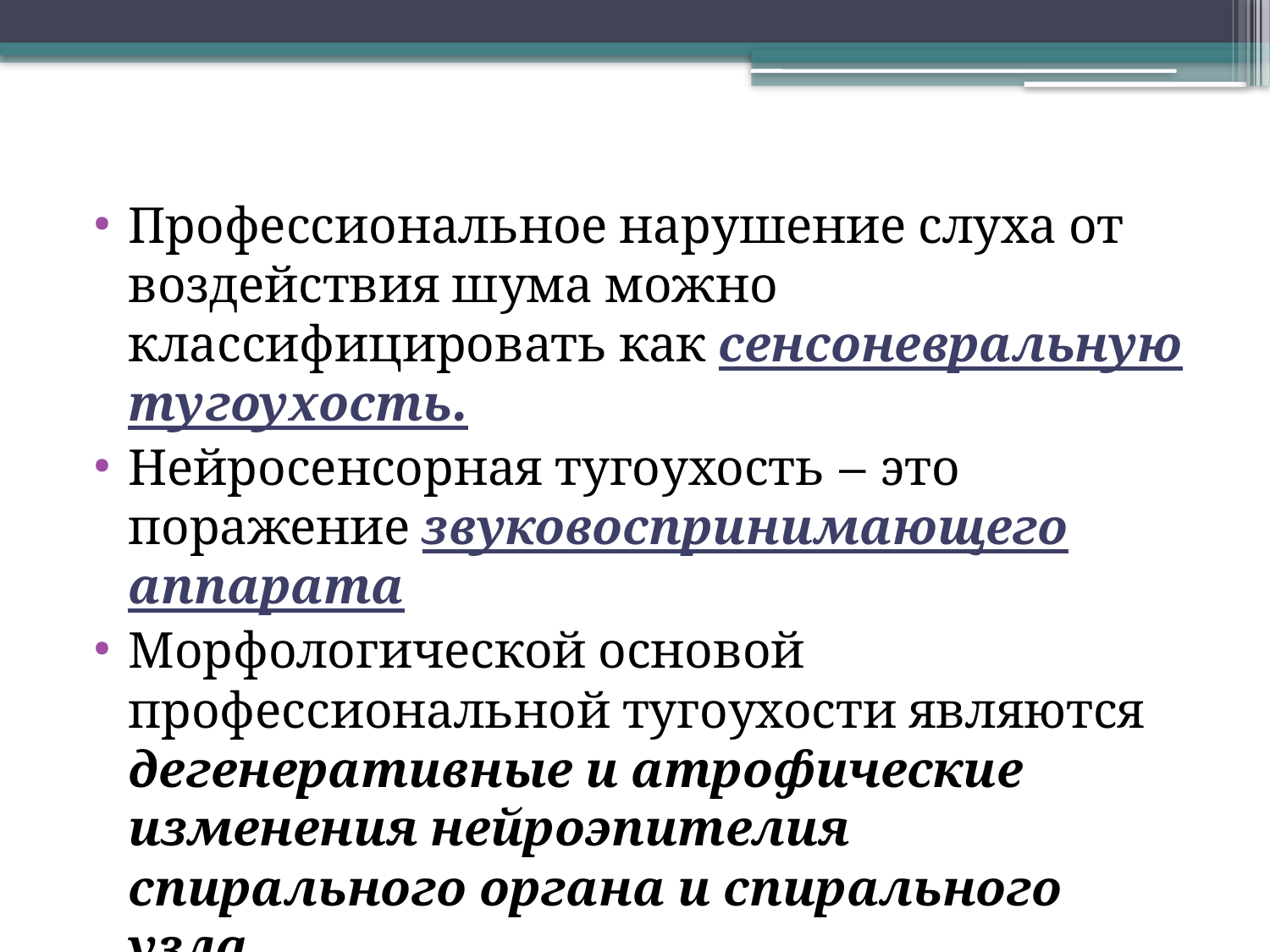

Профессиональное нарушение слуха от воздействия шума можно классифицировать как сенсоневральную тугоухость.
Нейросенсорная тугоухость – это поражение звуковоспринимающего аппарата
Морфологической основой профессиональной тугоухости являются дегенеративные и атрофические изменения нейроэпителия спирального органа и спирального узла